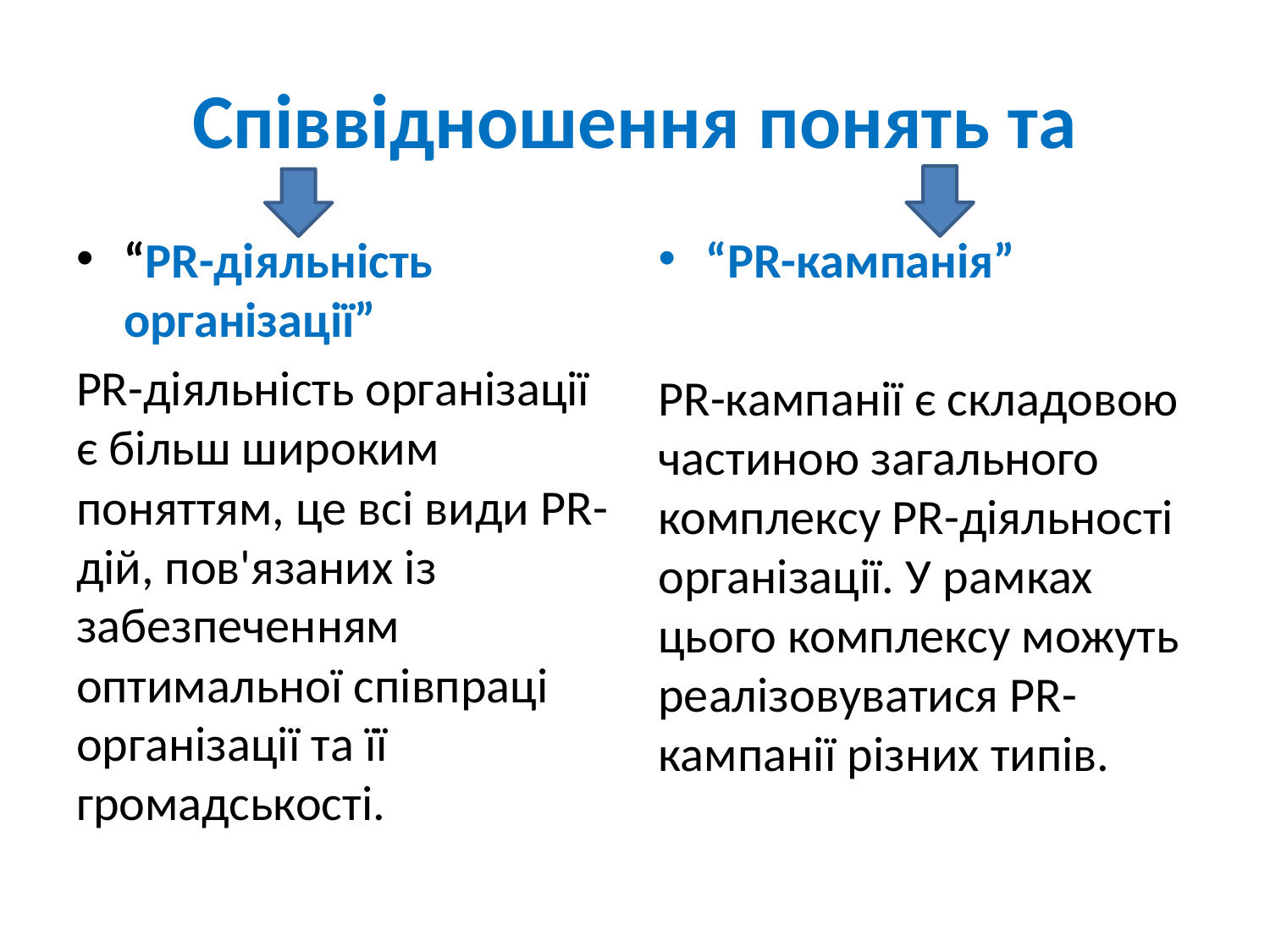

# Співвідношення понять та

“PR-діяльність організації”
PR-діяльність організації є більш широким поняттям, це всі види PR-дій, пов'язаних із забезпеченням оптимальної співпраці організації та її громадськості.

“PR-кампанія”

PR-кампанії є складовою частиною загального комплексу PR-діяльності організації. У рамках цього комплексу можуть реалізовуватися PR-кампанії різних типів.